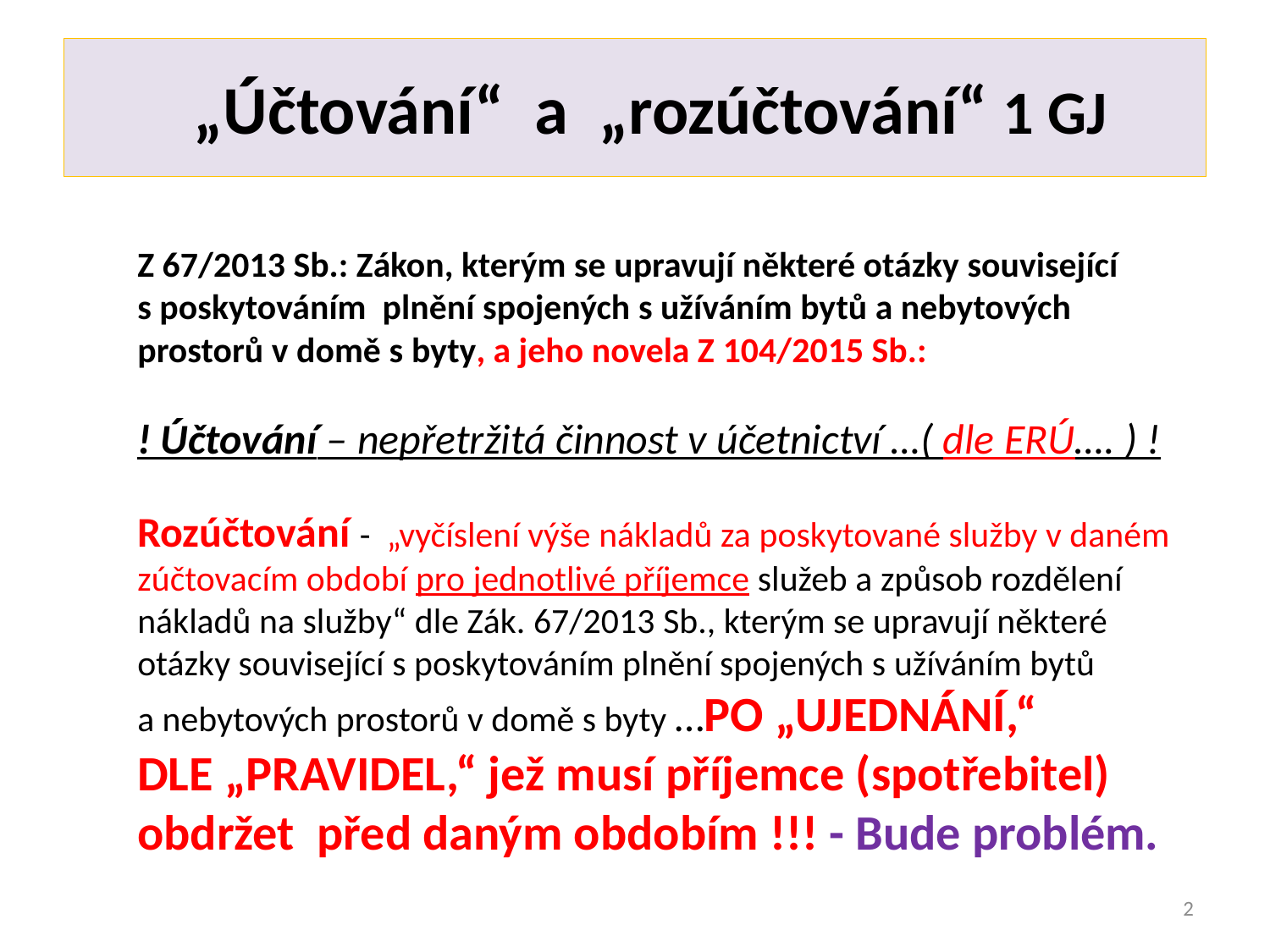

# „Účtování“  a  „rozúčtování“ 1 GJ
Z 67/2013 Sb.: Zákon, kterým se upravují některé otázky související
s poskytováním  plnění spojených s užíváním bytů a nebytových prostorů v domě s byty, a jeho novela Z 104/2015 Sb.:

! Účtování – nepřetržitá činnost v účetnictví …( dle ERÚ…. ) !

Rozúčtování -  „vyčíslení výše nákladů za poskytované služby v daném zúčtovacím období pro jednotlivé příjemce služeb a způsob rozdělení nákladů na služby“ dle Zák. 67/2013 Sb., kterým se upravují některé otázky související s poskytováním plnění spojených s užíváním bytů a nebytových prostorů v domě s byty …PO „UJEDNÁNÍ,“
DLE „PRAVIDEL,“ jež musí příjemce (spotřebitel) obdržet  před daným obdobím !!! - Bude problém.

2